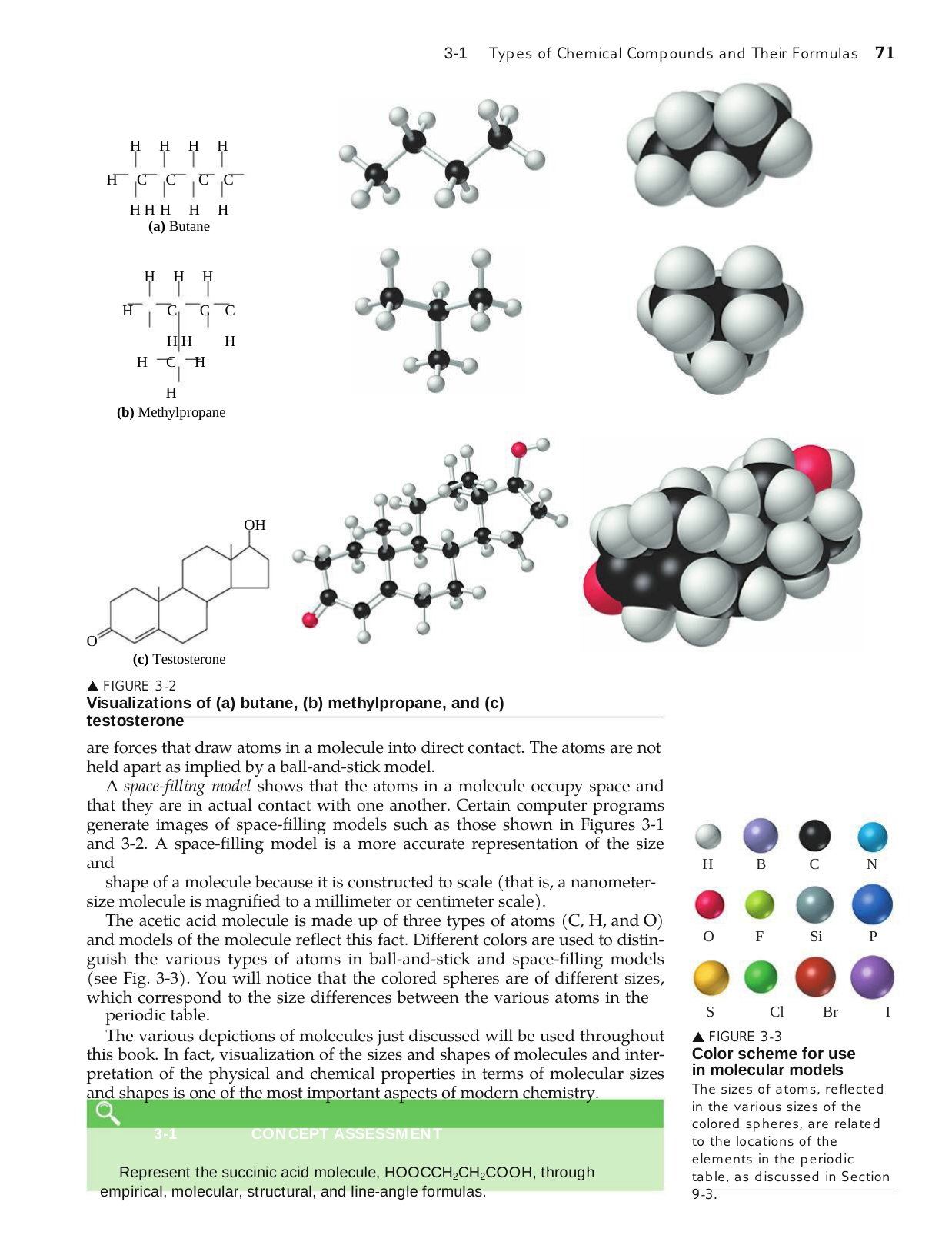

3-1	Types of Chemical Compounds and Their Formulas	71
H	H	H	H
H	C	C	 C	C	H H	H	H	H
(a) Butane

H	H	H
H	C	 C	C	H H		H
H	C	H
H
(b) Methylpropane
OH
O
(c) Testosterone
 FIGURE 3-2
Visualizations of (a) butane, (b) methylpropane, and (c) testosterone

are forces that draw atoms in a molecule into direct contact. The atoms are not held apart as implied by a ball-and-stick model.
A space-filling model shows that the atoms in a molecule occupy space and that they are in actual contact with one another. Certain computer programs generate images of space-filling models such as those shown in Figures 3-1 and 3-2. A space-filling model is a more accurate representation of the size and
shape of a molecule because it is constructed to scale (that is, a nanometer-size molecule is magnified to a millimeter or centimeter scale).
The acetic acid molecule is made up of three types of atoms (C, H, and O) and models of the molecule reflect this fact. Different colors are used to distin- guish the various types of atoms in ball-and-stick and space-filling models (see Fig. 3-3). You will notice that the colored spheres are of different sizes, which correspond to the size differences between the various atoms in the
periodic table.
The various depictions of molecules just discussed will be used throughout this book. In fact, visualization of the sizes and shapes of molecules and inter- pretation of the physical and chemical properties in terms of molecular sizes and shapes is one of the most important aspects of modern chemistry.

3-1	CONCEPT ASSESSMENT

Represent the succinic acid molecule, HOOCCH2CH2COOH, through empirical, molecular, structural, and line-angle formulas.
H
B
C
N
O
F
Si
P
S	Cl	Br 	I
 FIGURE 3-3
Color scheme for use in molecular models
The sizes of atoms, reflected in the various sizes of the colored spheres, are related to the locations of the elements in the periodic table, as discussed in Section 9-3.